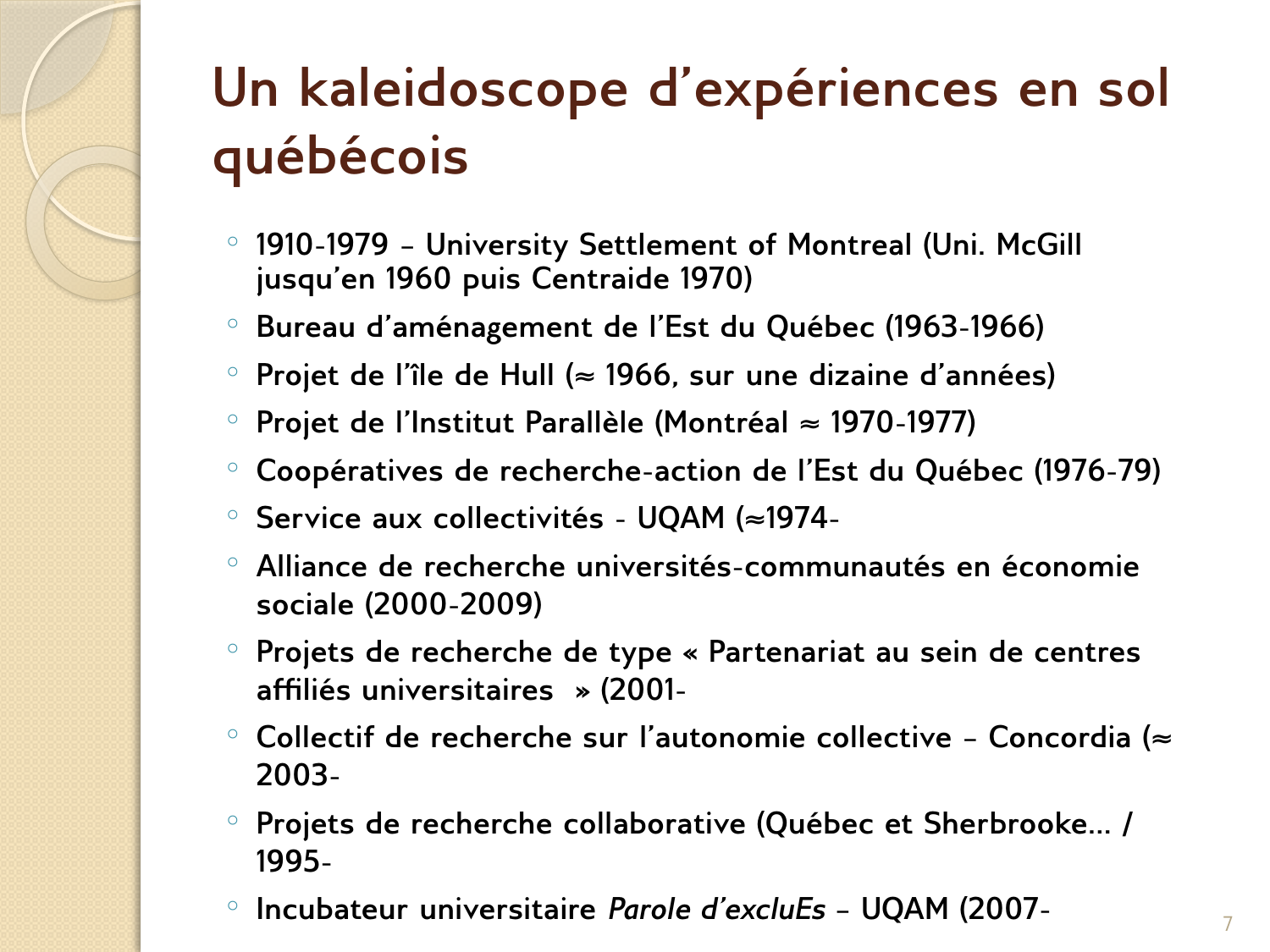

# Un kaleidoscope d’expériences en sol québécois
1910-1979 – University Settlement of Montreal (Uni. McGill jusqu’en 1960 puis Centraide 1970)
Bureau d’aménagement de l’Est du Québec (1963-1966)
Projet de l’île de Hull (≈ 1966, sur une dizaine d’années)
Projet de l’Institut Parallèle (Montréal ≈ 1970-1977)
Coopératives de recherche-action de l’Est du Québec (1976-79)
Service aux collectivités - UQAM (≈1974-
Alliance de recherche universités-communautés en économie sociale (2000-2009)
Projets de recherche de type « Partenariat au sein de centres affiliés universitaires  » (2001-
Collectif de recherche sur l’autonomie collective – Concordia (≈ 2003-
Projets de recherche collaborative (Québec et Sherbrooke… / 1995-
Incubateur universitaire Parole d’excluEs – UQAM (2007-
7